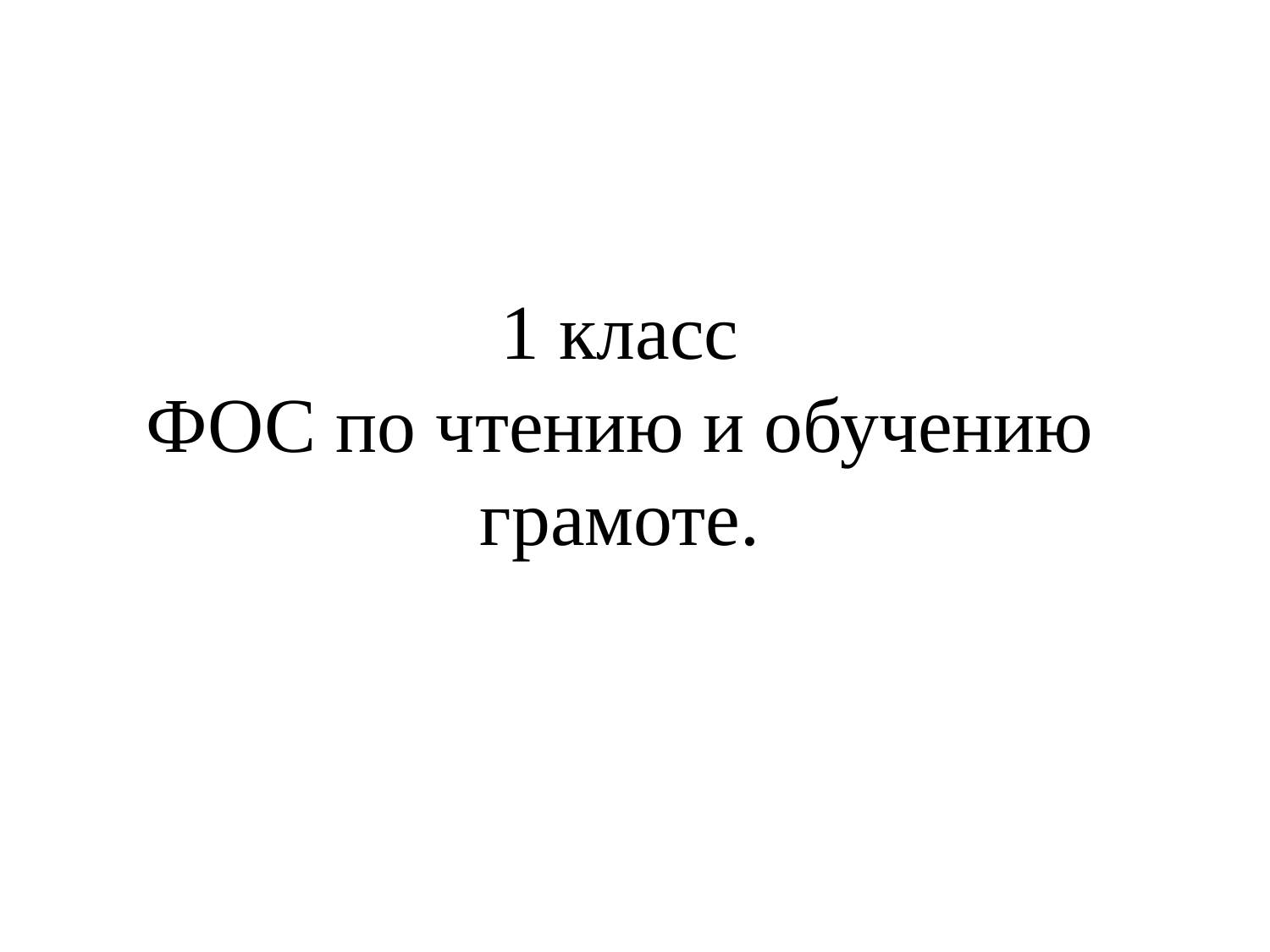

# 1 класс ФОС по чтению и обучению грамоте.